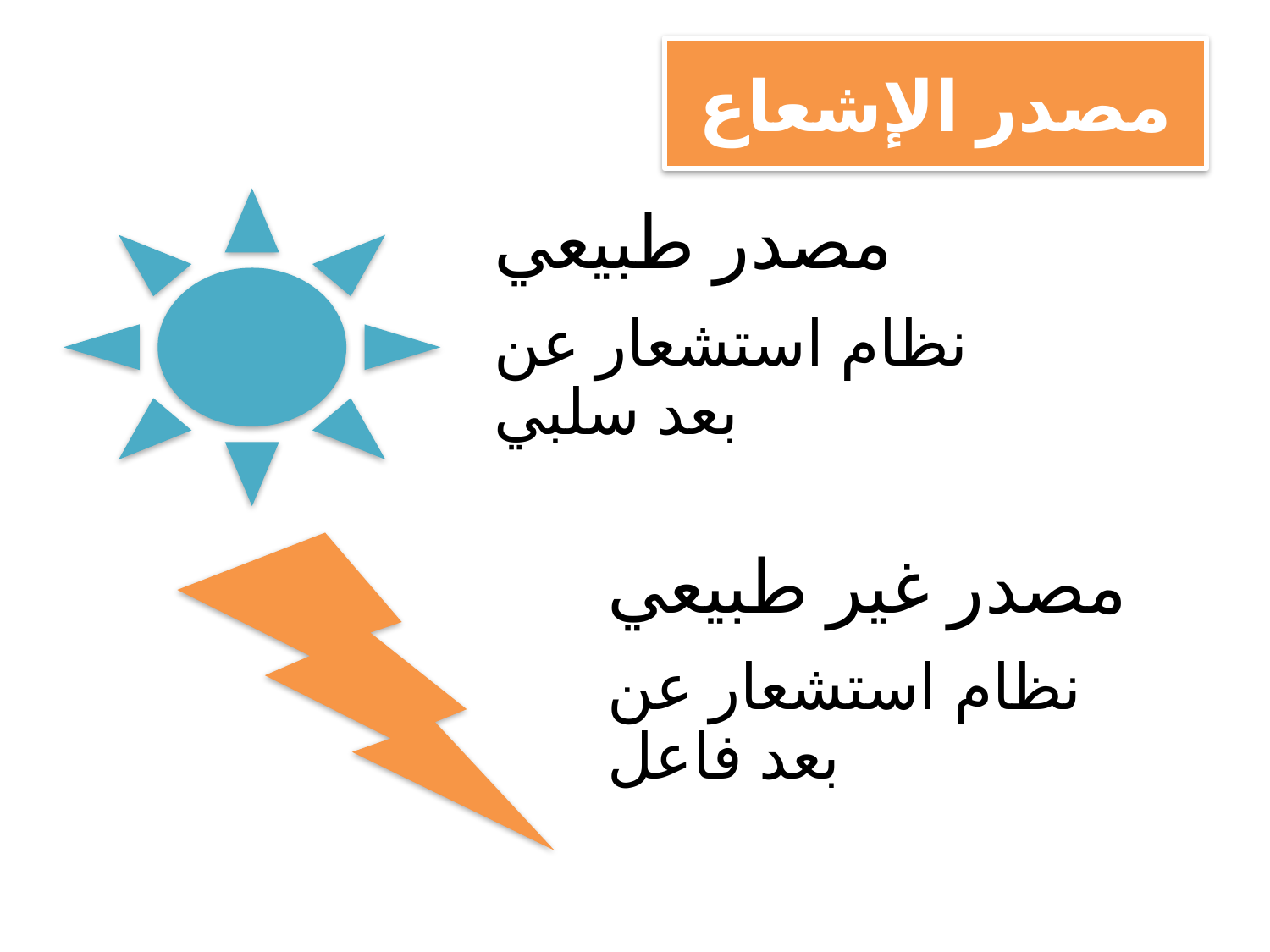

# مصدر الإشعاع
مصدر طبيعي
نظام استشعار عن بعد سلبي
مصدر غير طبيعي
نظام استشعار عن بعد فاعل